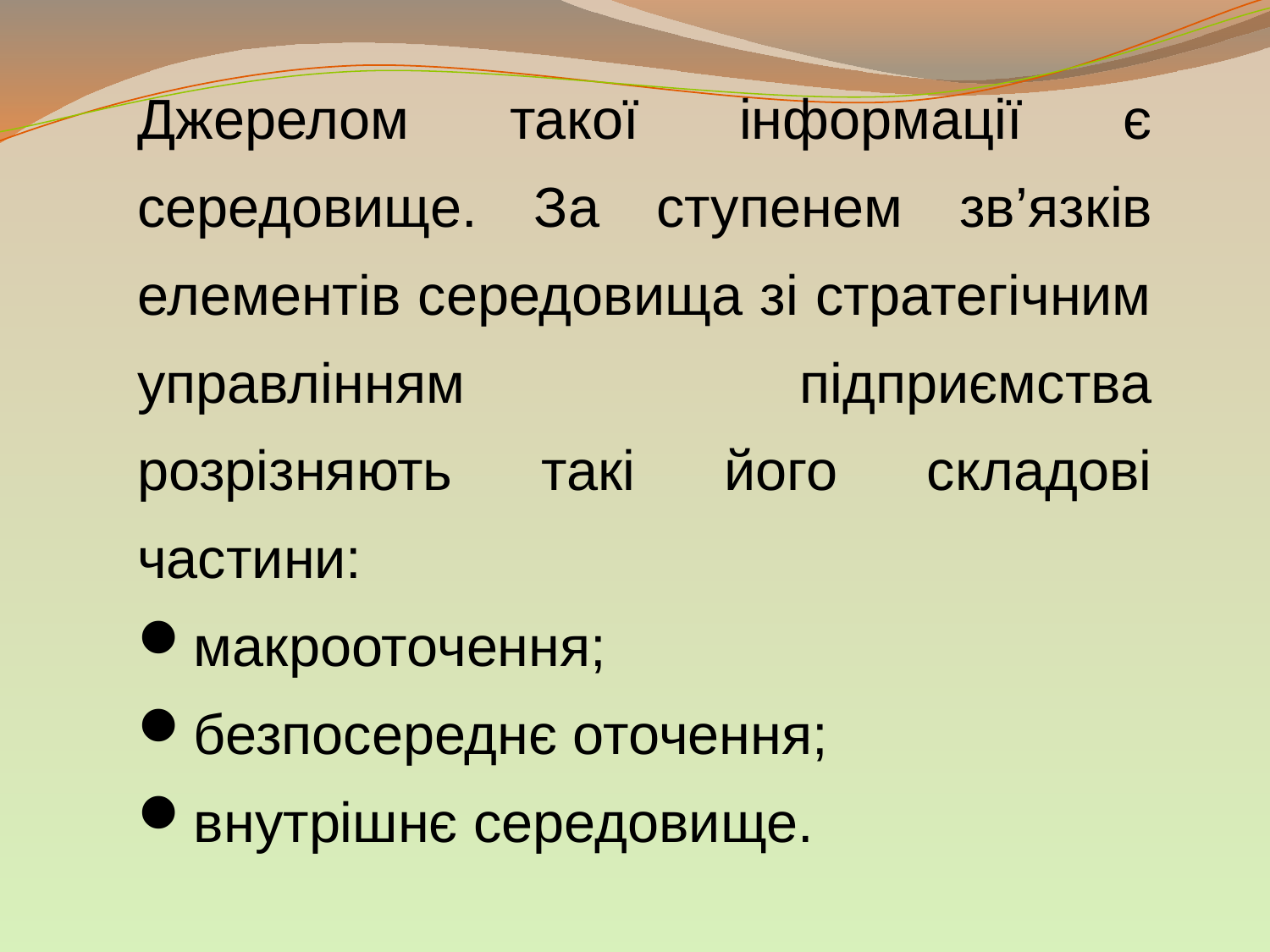

Джерелом такої інформації є середовище. За ступенем зв’яз­ків елементів середовища зі стратегічним управлінням підприємства розрізняють такі його складові частини:
макрооточення;
безпосереднє оточення;
внутрішнє середовище.